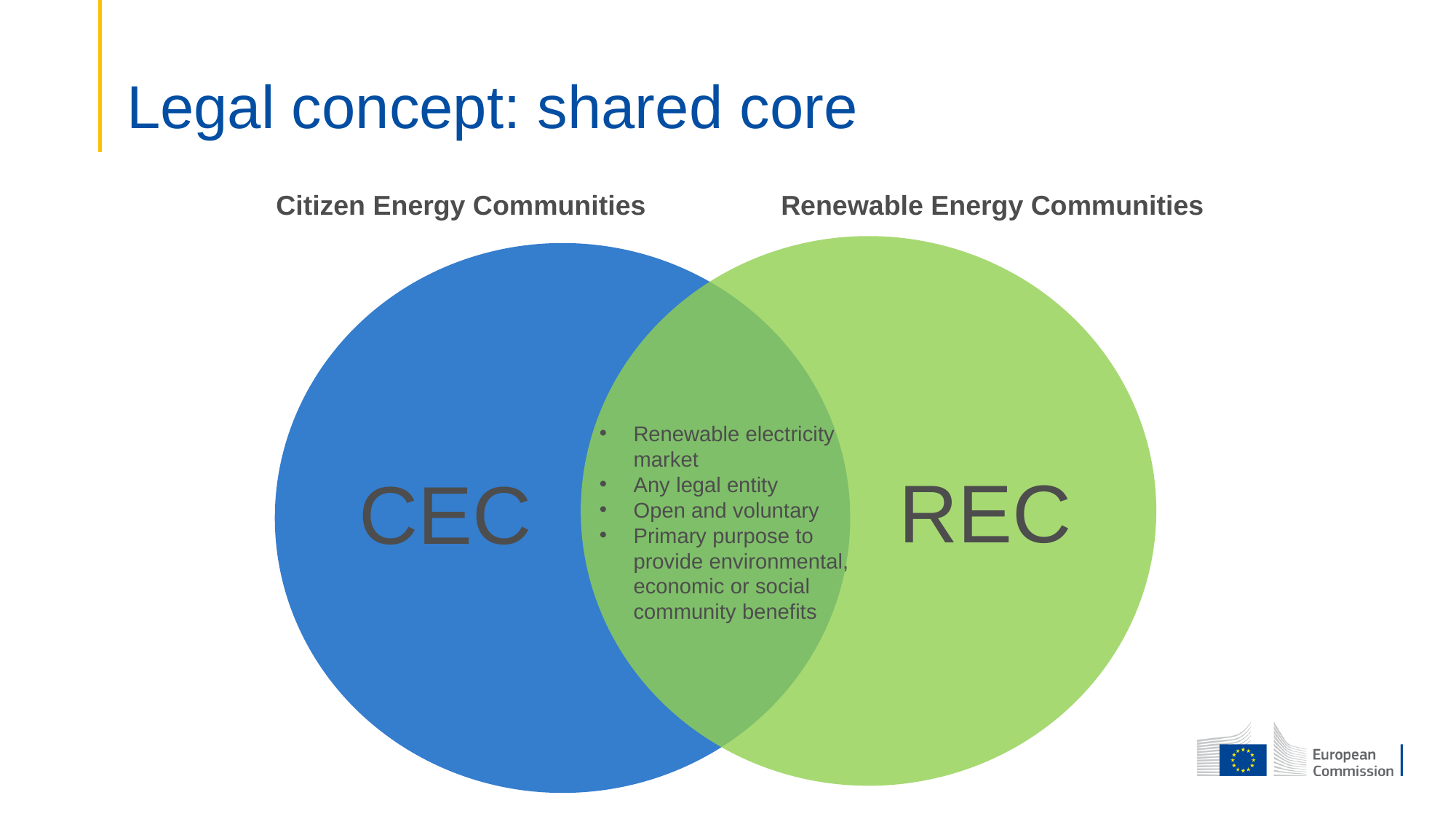

# Legal concept: shared core
Citizen Energy Communities
Renewable Energy Communities
CEC
   REC
Renewable electricity market
Any legal entity
Open and voluntary
Primary purpose to provide environmental, economic or social community benefits